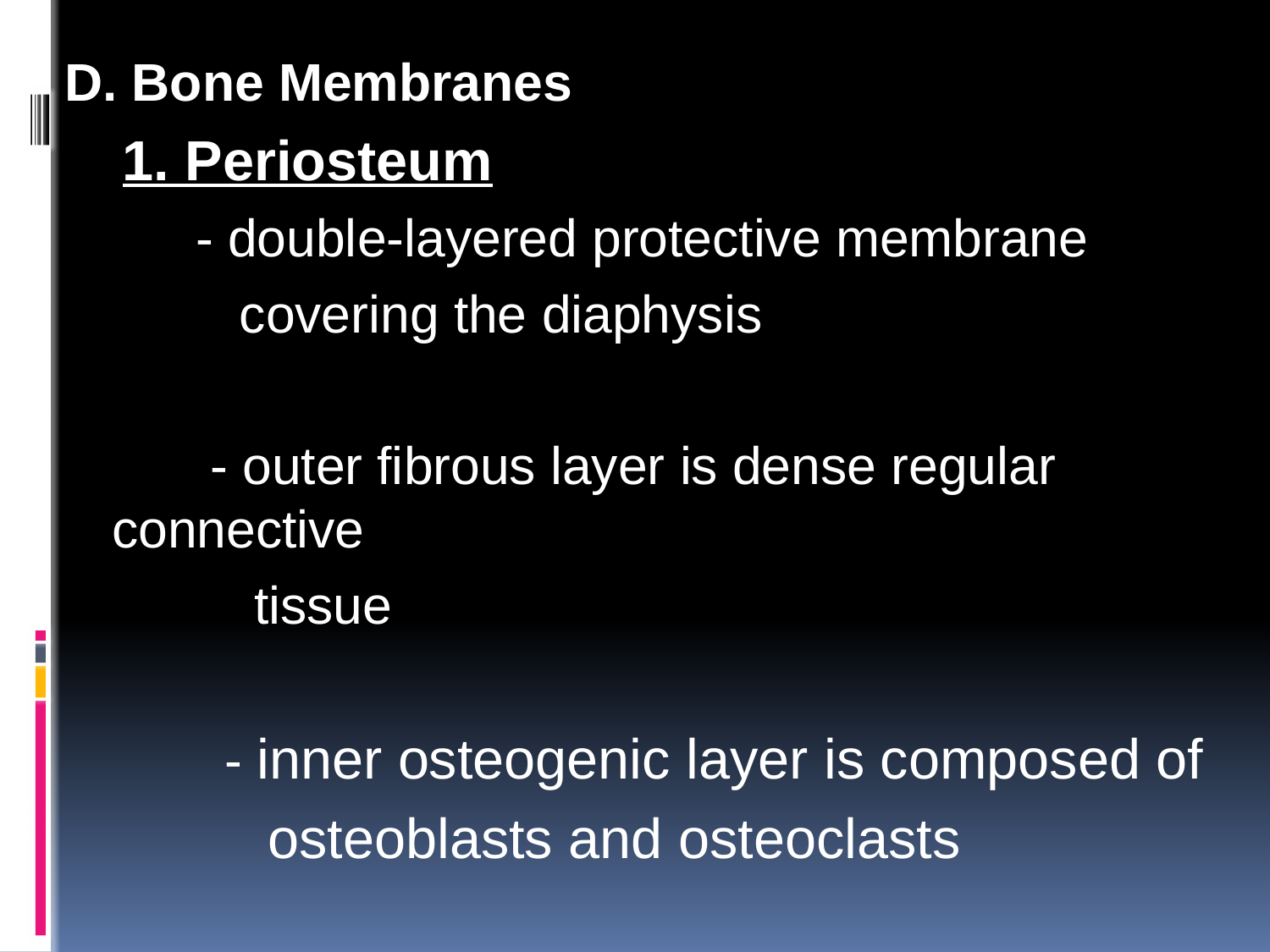

#
D. Bone Membranes
    1. Periosteum
         - double-layered protective membrane
            covering the diaphysis

          - outer fibrous layer is dense regular connective
             tissue

           - inner osteogenic layer is composed of
             osteoblasts and osteoclasts